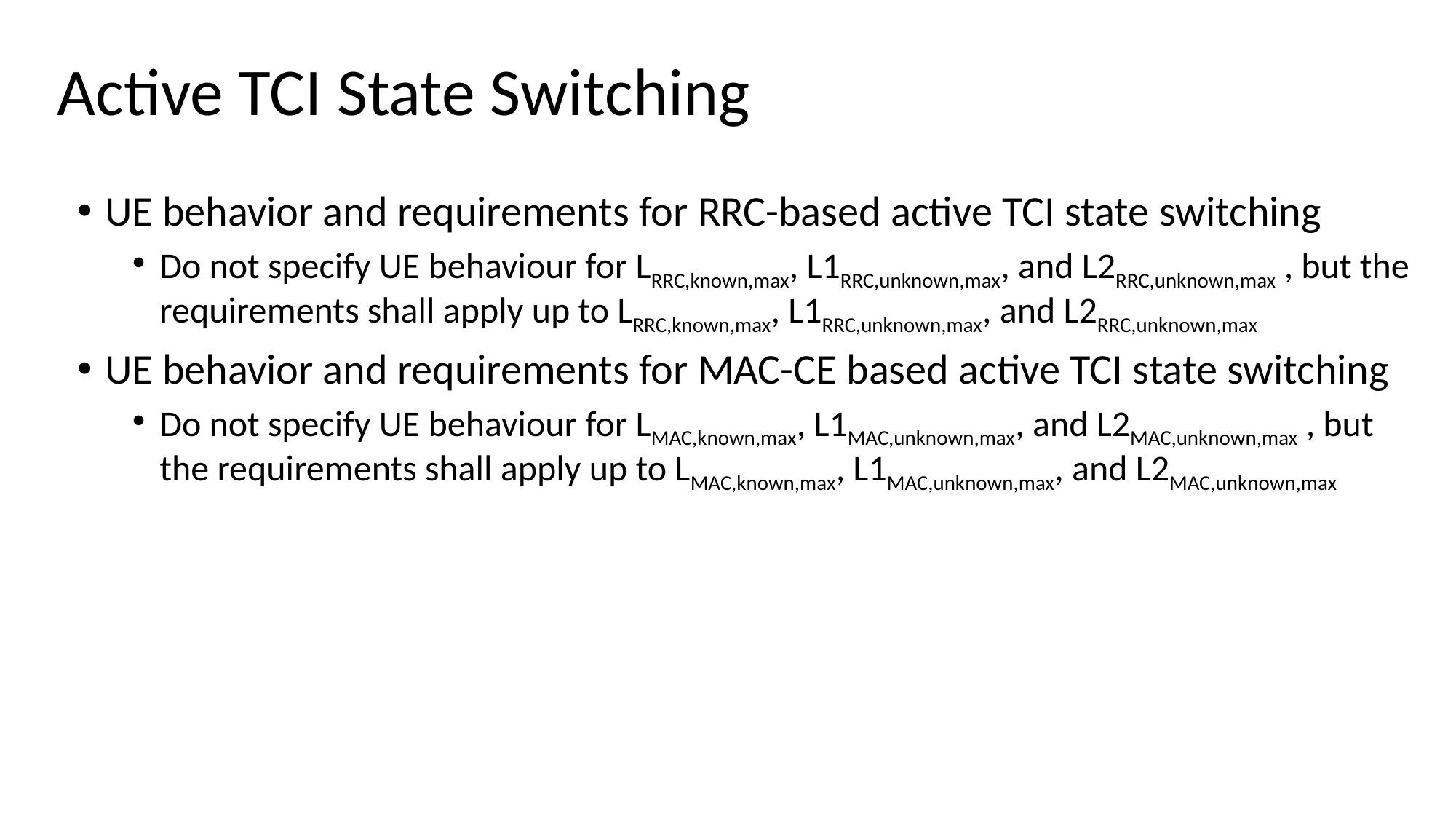

# Active TCI State Switching
UE behavior and requirements for RRC-based active TCI state switching
Do not specify UE behaviour for LRRC,known,max, L1RRC,unknown,max, and L2RRC,unknown,max , but the requirements shall apply up to LRRC,known,max, L1RRC,unknown,max, and L2RRC,unknown,max
UE behavior and requirements for MAC-CE based active TCI state switching
Do not specify UE behaviour for LMAC,known,max, L1MAC,unknown,max, and L2MAC,unknown,max , but the requirements shall apply up to LMAC,known,max, L1MAC,unknown,max, and L2MAC,unknown,max